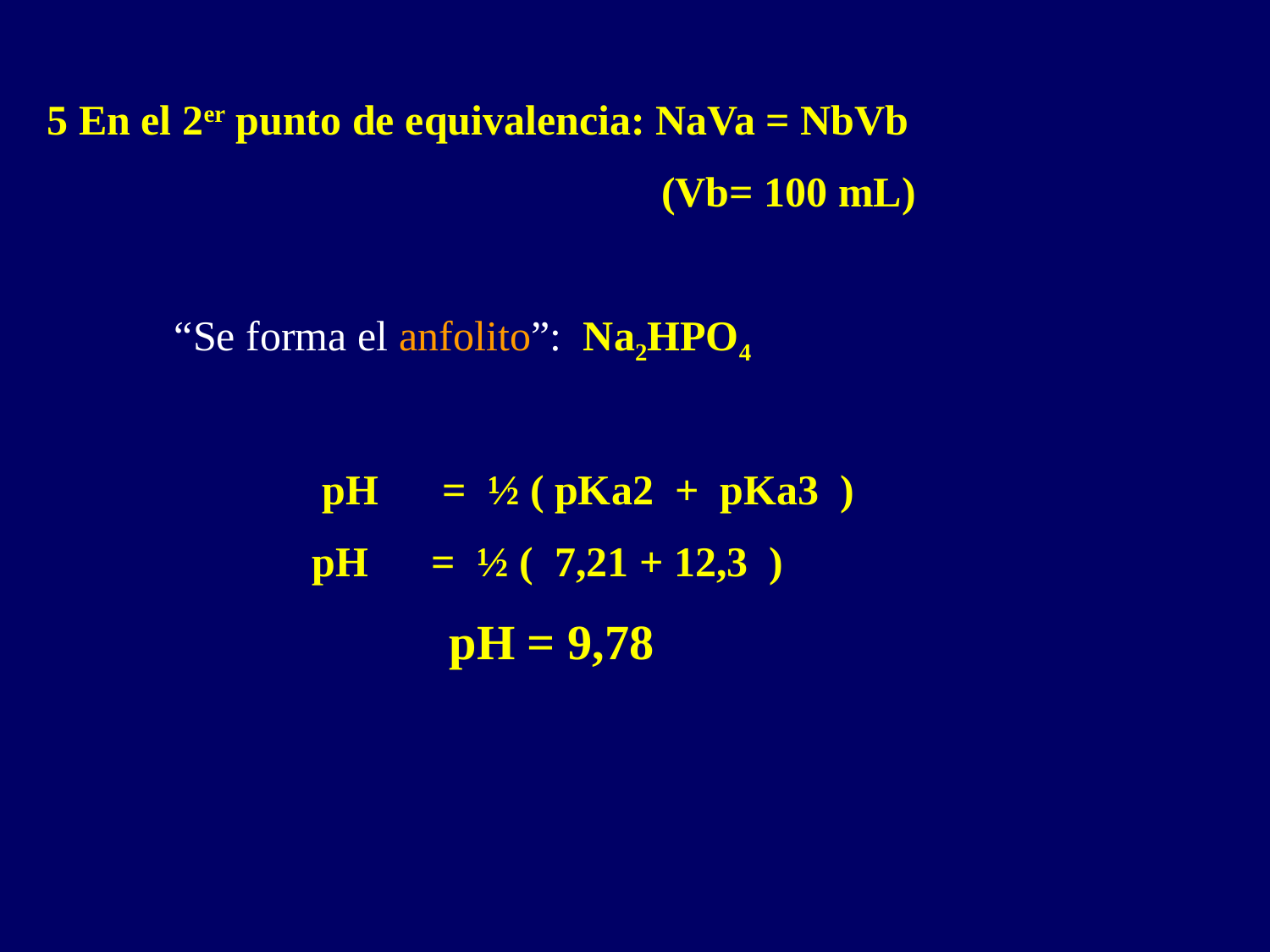

5 En el 2er punto de equivalencia: NaVa = NbVb
                                                          (Vb= 100 mL)

	“Se forma el anfolito”:  Na2HPO4
		 pH      =  ½ ( pKa2  +  pKa3  )
		pH      =  ½ (  7,21 + 12,3  )
	 		 pH = 9,78